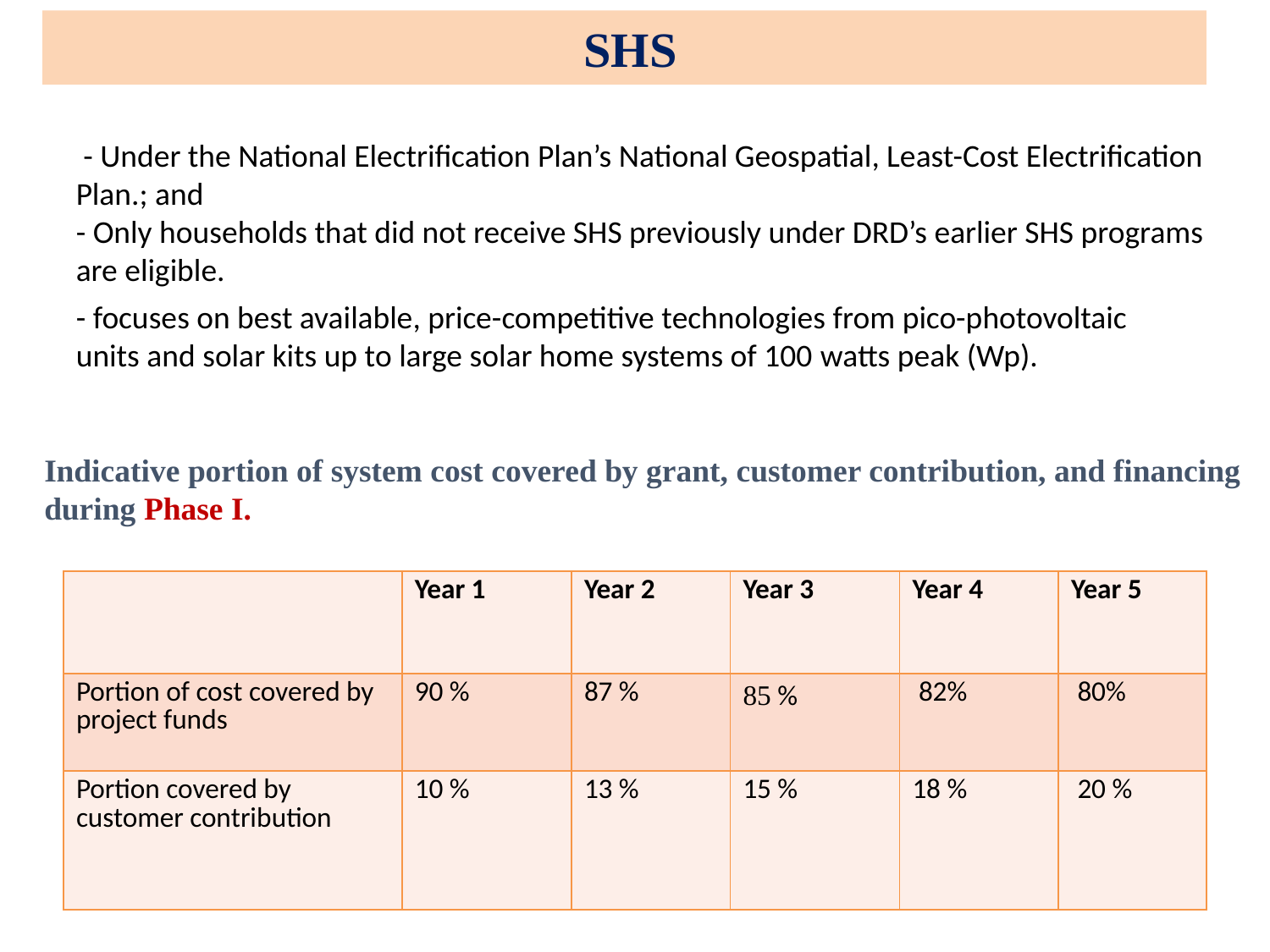

SHS
 - Under the National Electrification Plan’s National Geospatial, Least-Cost Electrification Plan.; and
- Only households that did not receive SHS previously under DRD’s earlier SHS programs are eligible.
- focuses on best available, price-competitive technologies from pico-photovoltaic units and solar kits up to large solar home systems of 100 watts peak (Wp).
Indicative portion of system cost covered by grant, customer contribution, and financing during Phase I.
|  | Year 1 | Year 2 | Year 3 | Year 4 | Year 5 |
| --- | --- | --- | --- | --- | --- |
| Portion of cost covered by project funds | 90 % | 87 % | 85 % | 82% | 80% |
| Portion covered by customer contribution | 10 % | 13 % | 15 % | 18 % | 20 % |